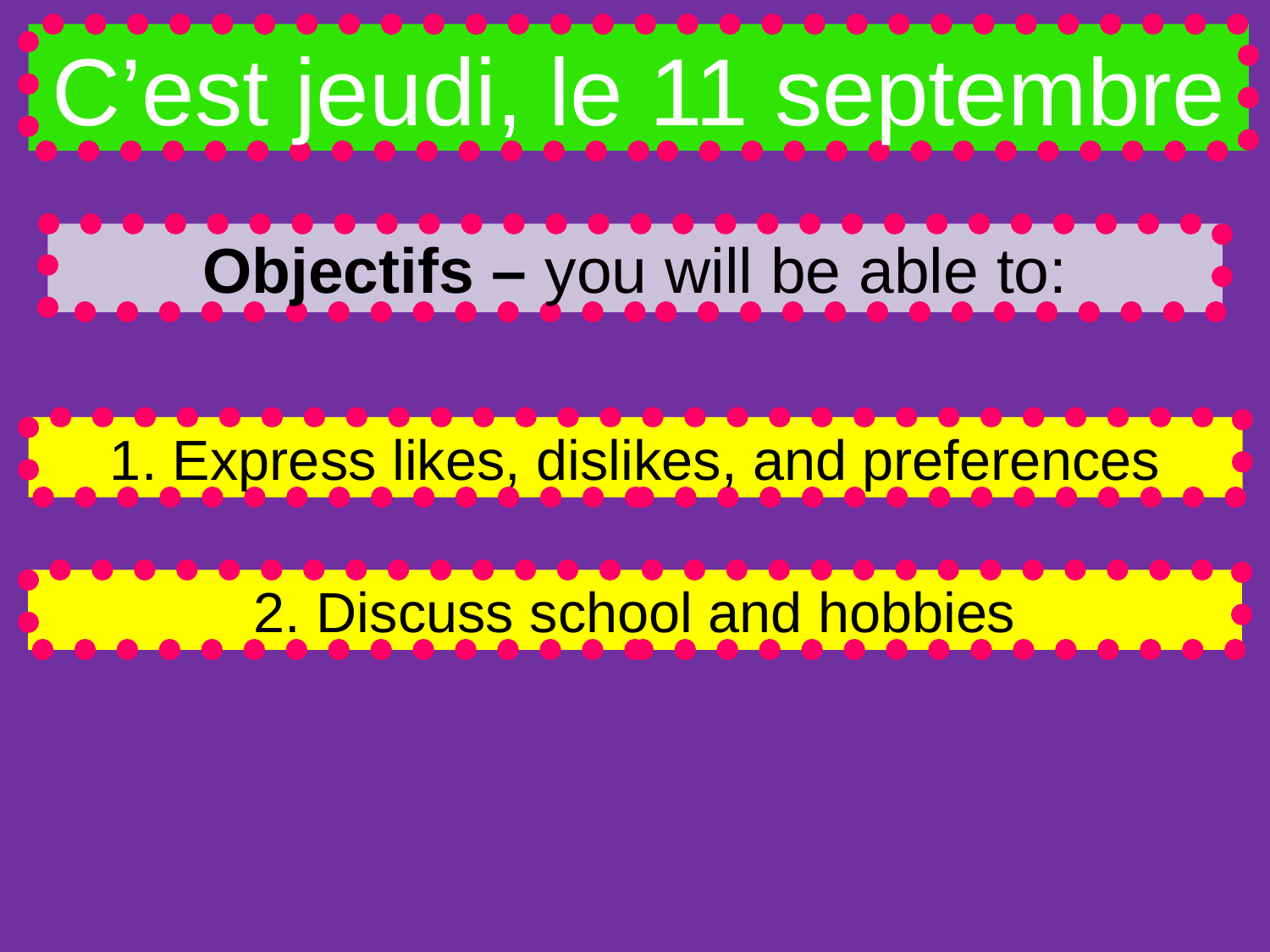

C’est jeudi, le 11 septembre
Objectifs – you will be able to:
1. Express likes, dislikes, and preferences
2. Discuss school and hobbies